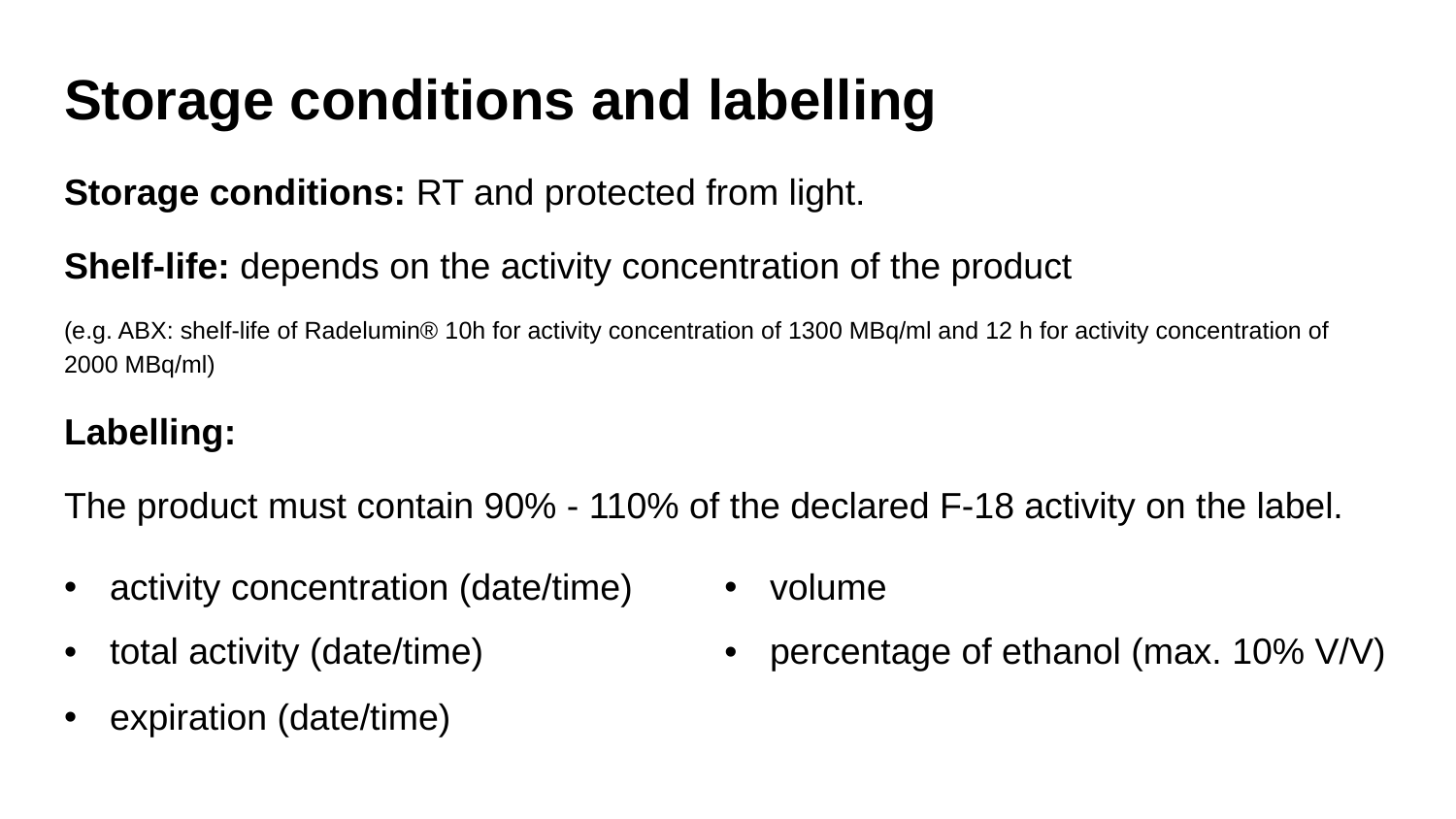

# Storage conditions and labelling
Storage conditions: RT and protected from light.
Shelf-life: depends on the activity concentration of the product
(e.g. ABX: shelf-life of Radelumin® 10h for activity concentration of 1300 MBq/ml and 12 h for activity concentration of 2000 MBq/ml)
Labelling:
The product must contain 90% - 110% of the declared F-18 activity on the label.
| activity concentration (date/time) total activity (date/time) expiration (date/time) | volume percentage of ethanol (max. 10% V/V) |
| --- | --- |